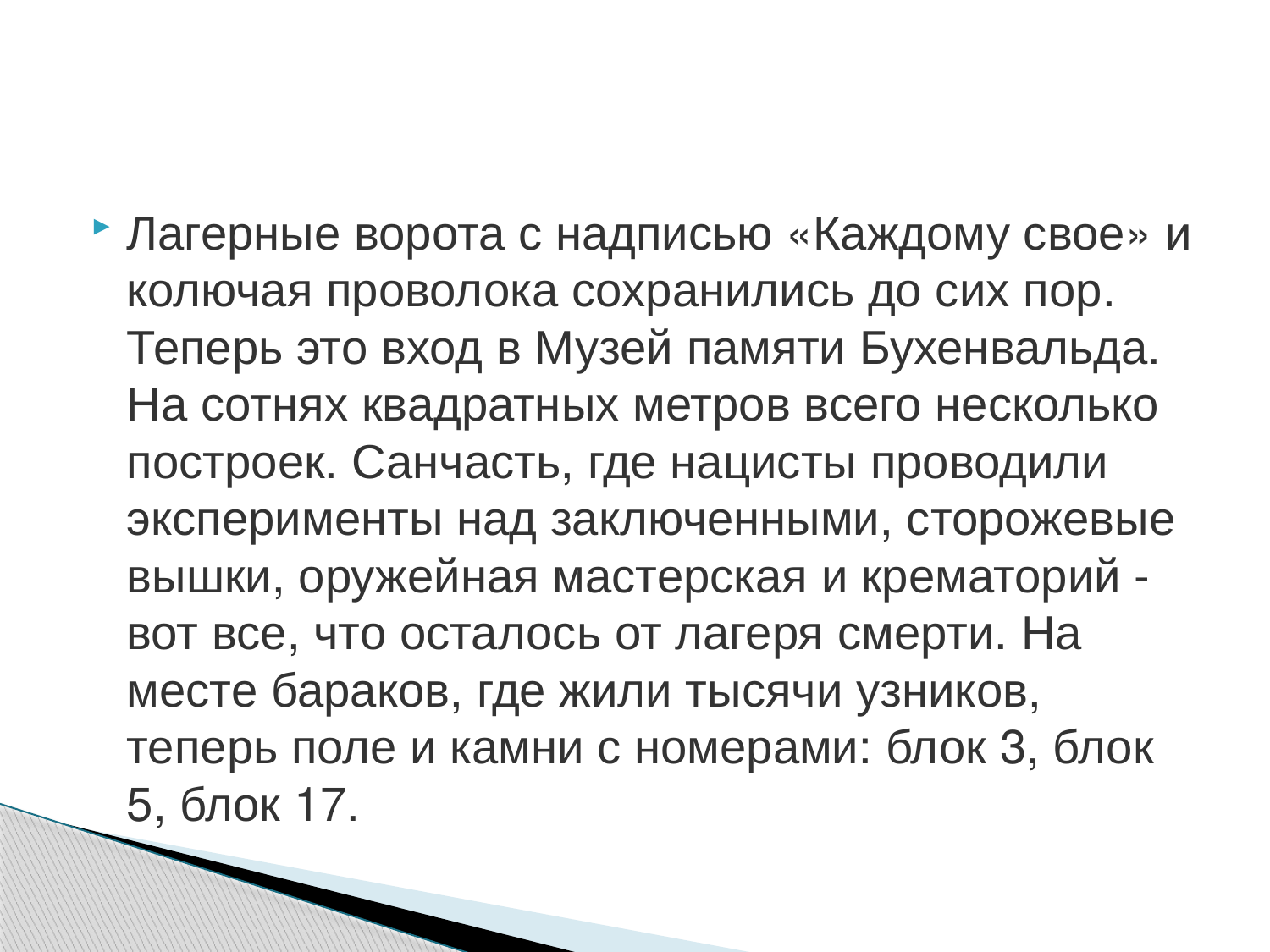

#
Лагерные ворота с надписью «Каждому свое» и колючая проволока сохранились до сих пор. Теперь это вход в Музей памяти Бухенвальда. На сотнях квадратных метров всего несколько построек. Санчасть, где нацисты проводили эксперименты над заключенными, сторожевые вышки, оружейная мастерская и крематорий - вот все, что осталось от лагеря смерти. На месте бараков, где жили тысячи узников, теперь поле и камни с номерами: блок 3, блок 5, блок 17.